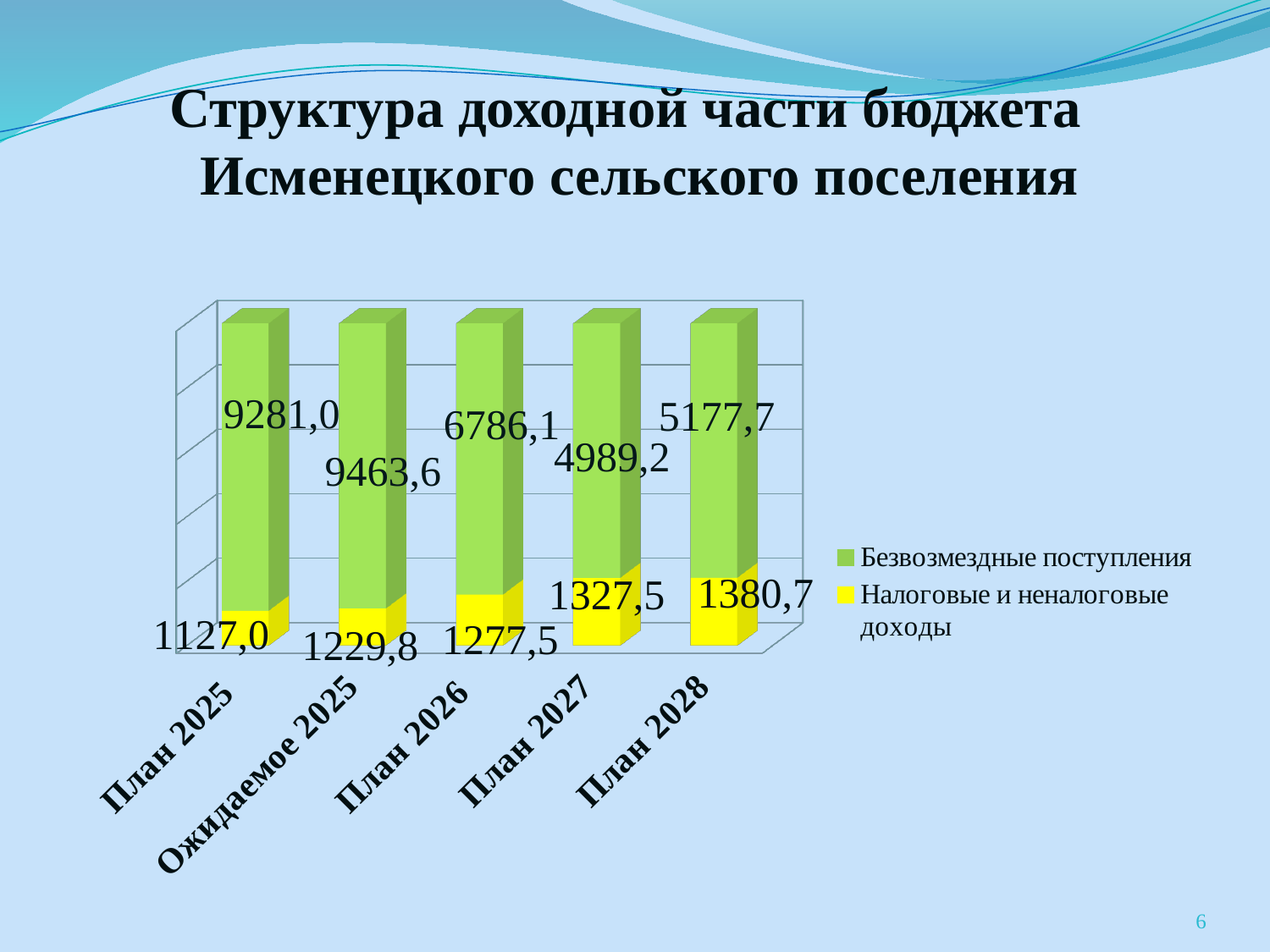

# Структура доходной части бюджета Исменецкого сельского поселения

[unsupported chart]

6